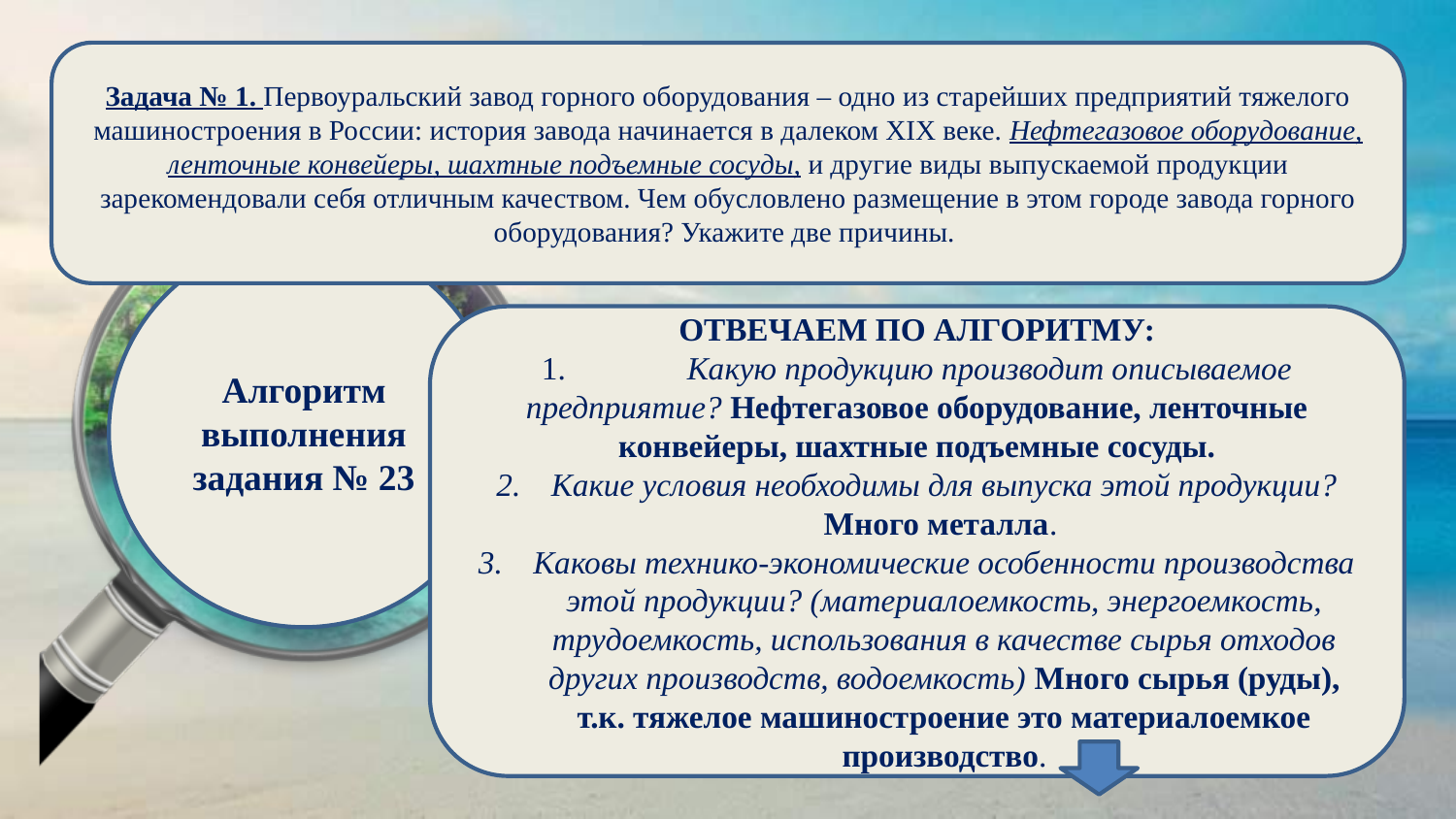

Задача № 1. Первоуральский завод горного оборудования – одно из старейших предприятий тяжелого машиностроения в России: история завода начинается в далеком ХIХ веке. Нефтегазовое оборудование, ленточные конвейеры, шахтные подъемные сосуды, и другие виды выпускаемой продукции зарекомендовали себя отличным качеством. Чем обусловлено размещение в этом городе завода горного оборудования? Укажите две причины.
Алгоритм выполнения задания № 23
ОТВЕЧАЕМ ПО АЛГОРИТМУ:
1.	Какую продукцию производит описываемое предприятие? Нефтегазовое оборудование, ленточные конвейеры, шахтные подъемные сосуды.
Какие условия необходимы для выпуска этой продукции? Много металла.
Каковы технико-экономические особенности производства этой продукции? (материалоемкость, энергоемкость, трудоемкость, использования в качестве сырья отходов других производств, водоемкость) Много сырья (руды), т.к. тяжелое машиностроение это материалоемкое производство.